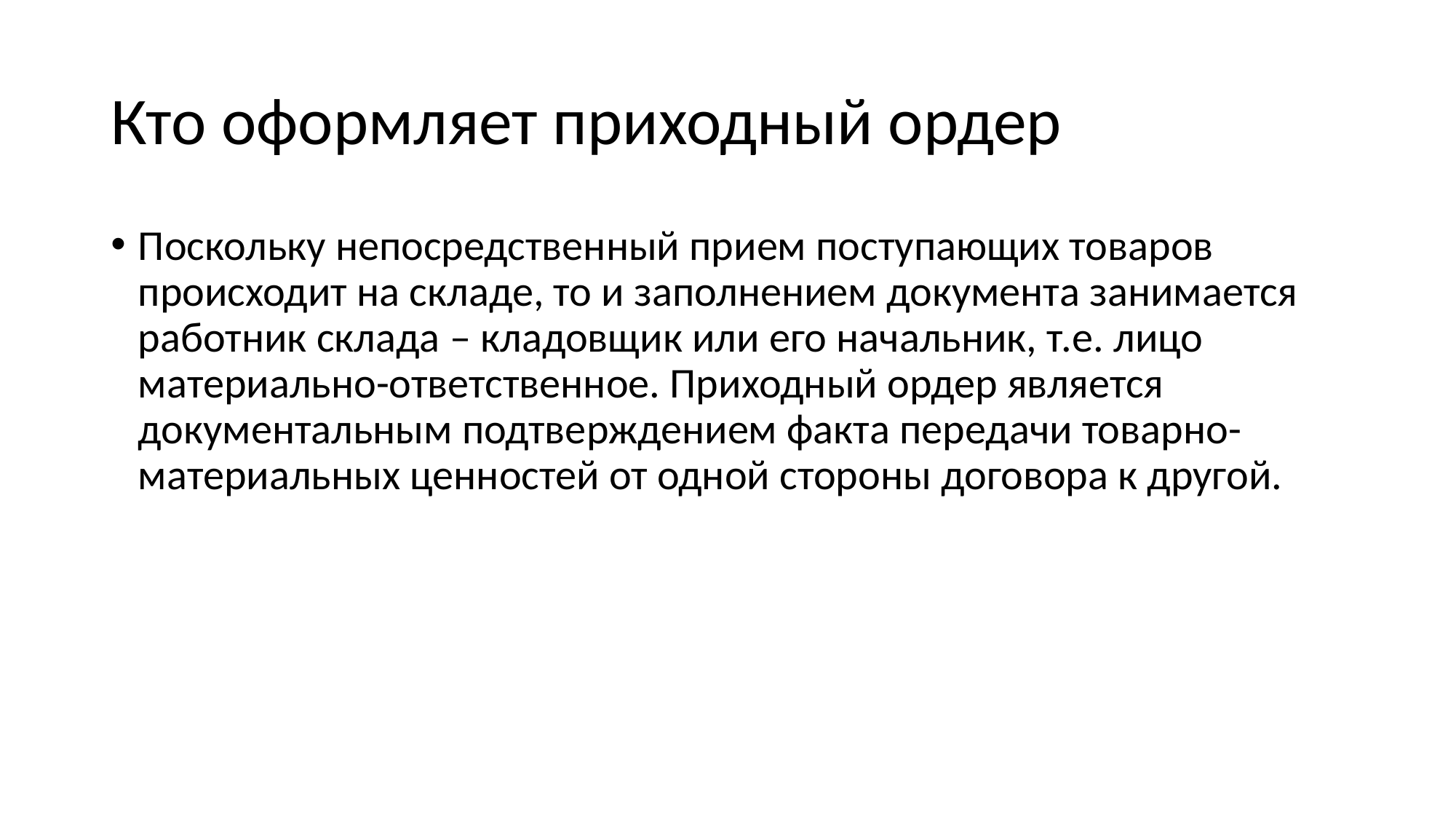

# Кто оформляет приходный ордер
Поскольку непосредственный прием поступающих товаров происходит на складе, то и заполнением документа занимается работник склада – кладовщик или его начальник, т.е. лицо материально-ответственное. Приходный ордер является документальным подтверждением факта передачи товарно-материальных ценностей от одной стороны договора к другой.